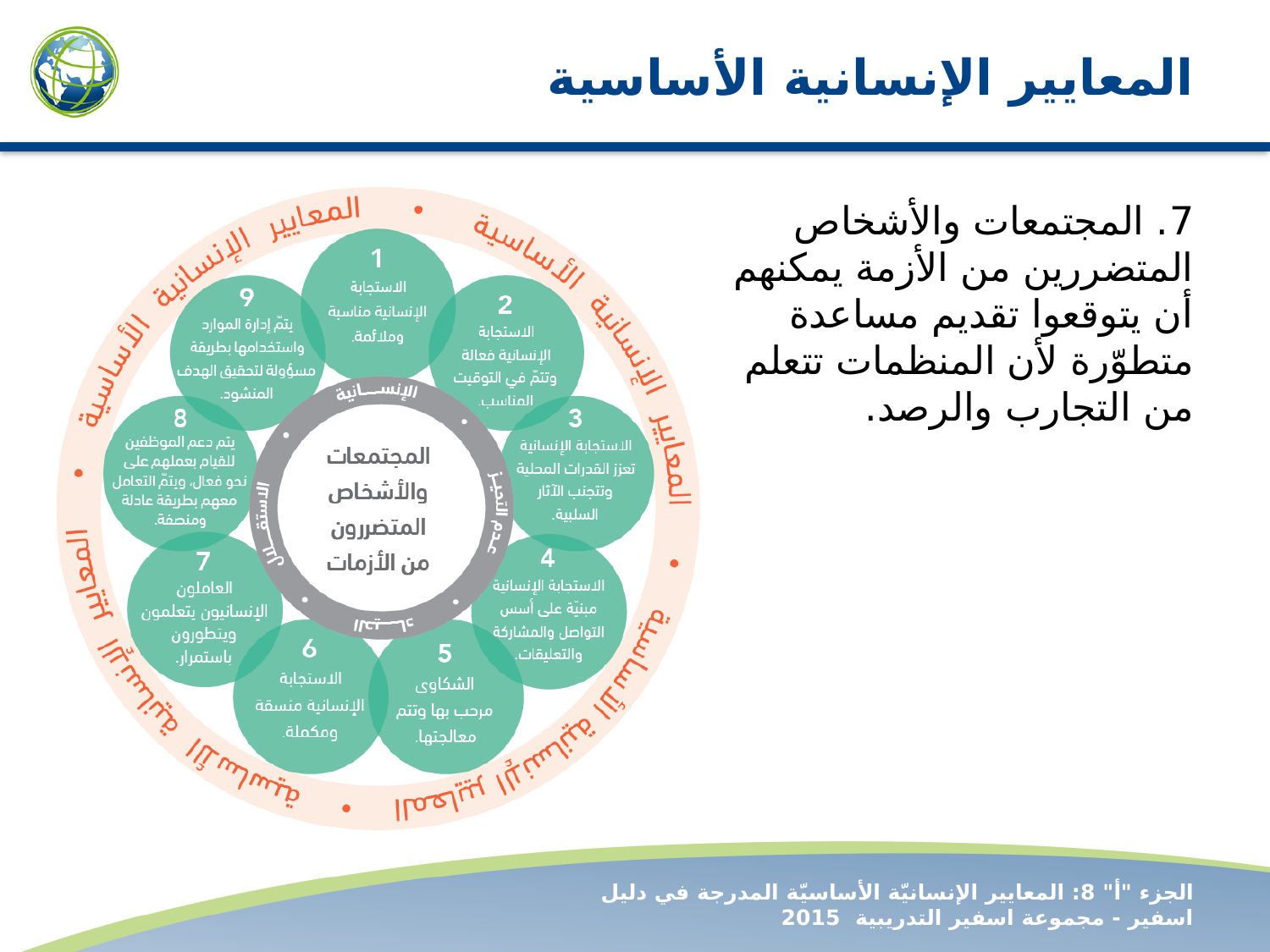

# المعايير الإنسانية الأساسية
7. المجتمعات والأشخاص المتضررين من الأزمة يمكنهم أن يتوقعوا تقديم مساعدة متطوّرة لأن المنظمات تتعلم من التجارب والرصد.
الجزء "أ" 8: المعايير الإنسانيّة الأساسيّة المدرجة في دليل اسفير - مجموعة اسفير التدريبية  2015